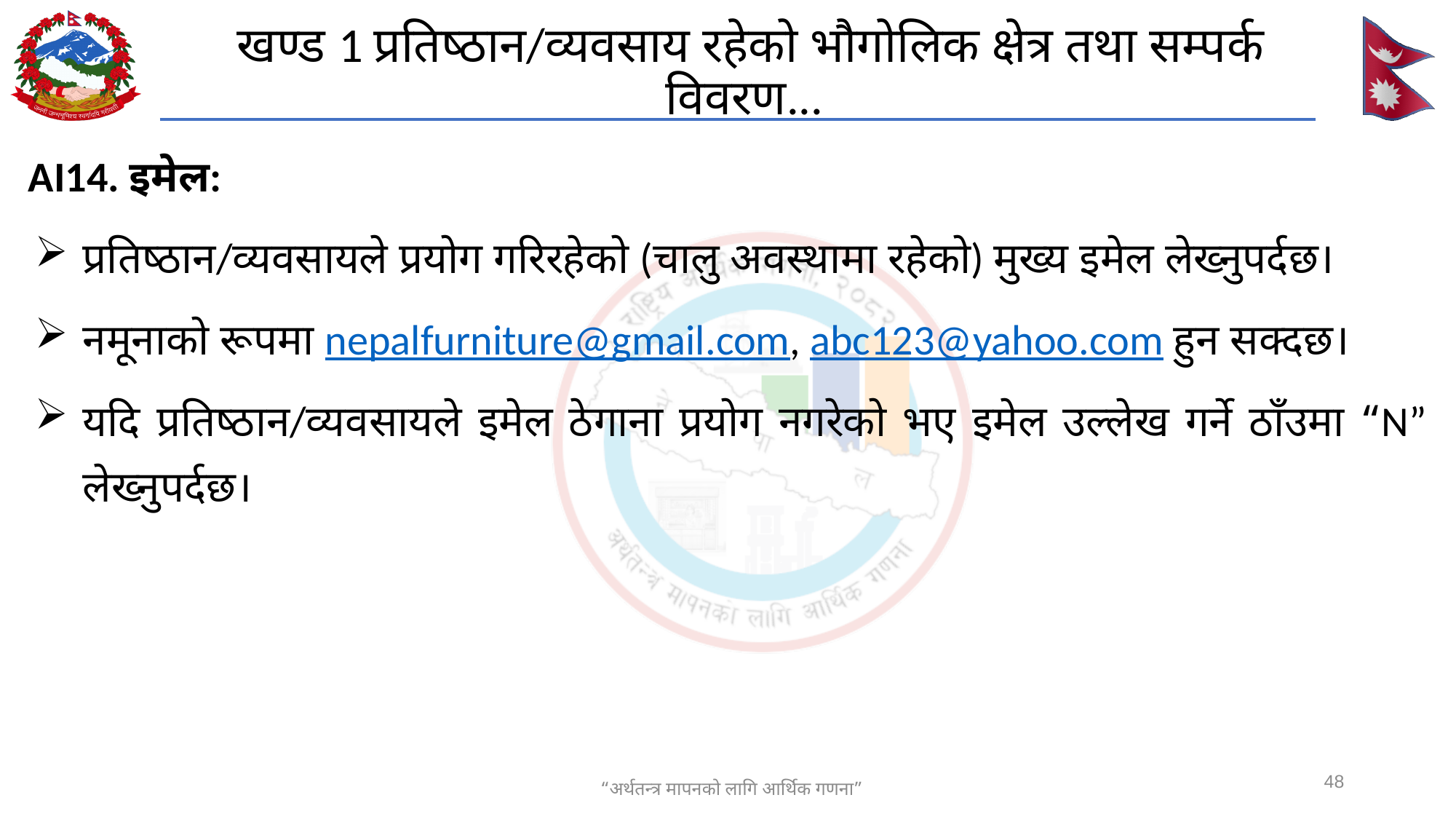

# खण्ड 1 प्रतिष्ठान/व्यवसाय रहेको भौगोलिक क्षेत्र तथा सम्पर्क विवरण...
AI14. इमेल:
प्रतिष्ठान/व्यवसायले प्रयोग गरिरहेको (चालु अवस्थामा रहेको) मुख्य इमेल लेख्नुपर्दछ।
नमूनाको रूपमा nepalfurniture@gmail.com, abc123@yahoo.com हुन सक्दछ।
यदि प्रतिष्ठान/व्यवसायले इमेल ठेगाना प्रयोग नगरेको भए इमेल उल्लेख गर्ने ठाँउमा “N” लेख्नुपर्दछ।

48
“अर्थतन्त्र मापनको लागि आर्थिक गणना”